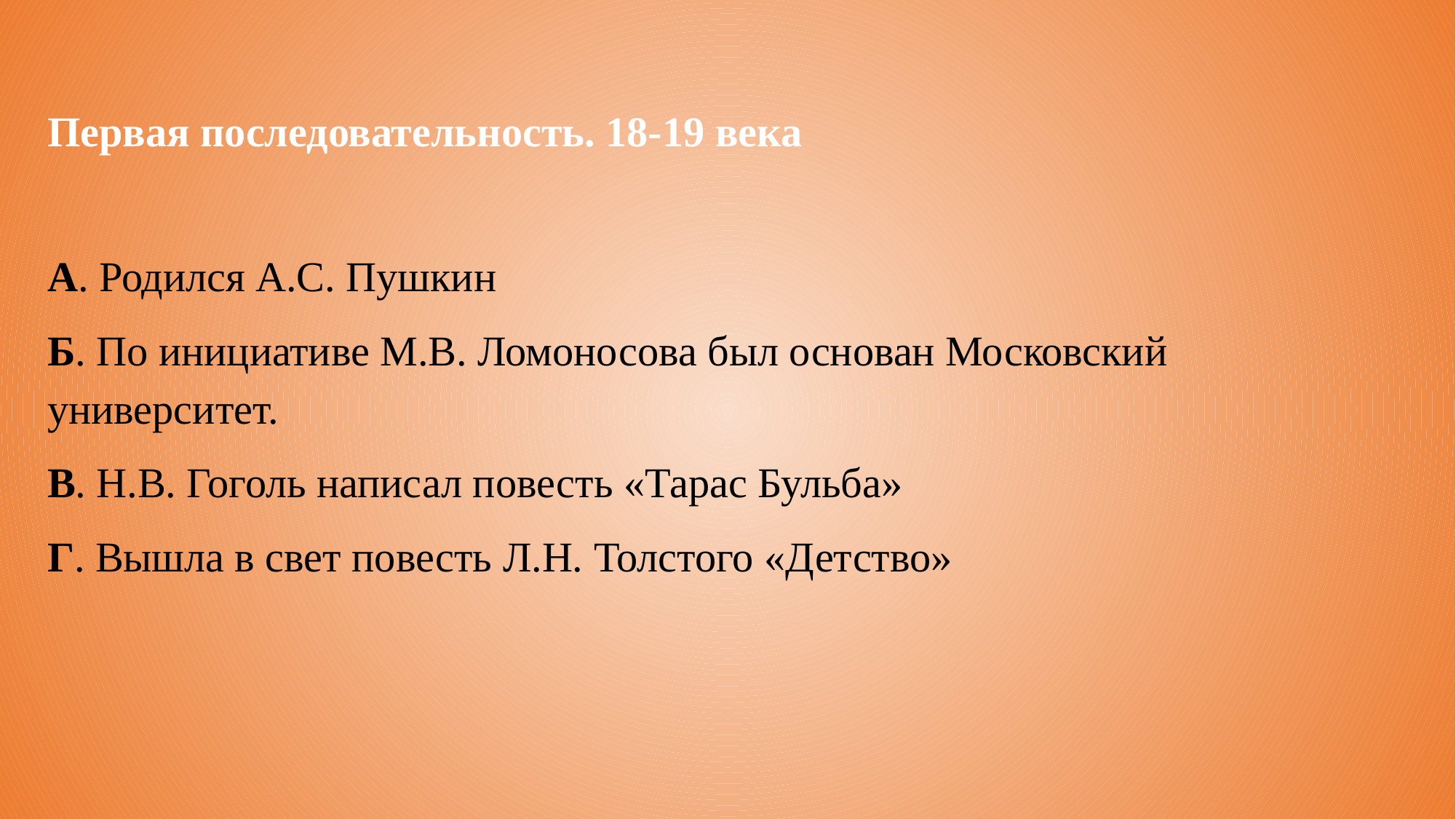

Первая последовательность. 18-19 века

А. Родился А.С. Пушкин
Б. По инициативе М.В. Ломоносова был основан Московский университет.
В. Н.В. Гоголь написал повесть «Тарас Бульба»
Г. Вышла в свет повесть Л.Н. Толстого «Детство»